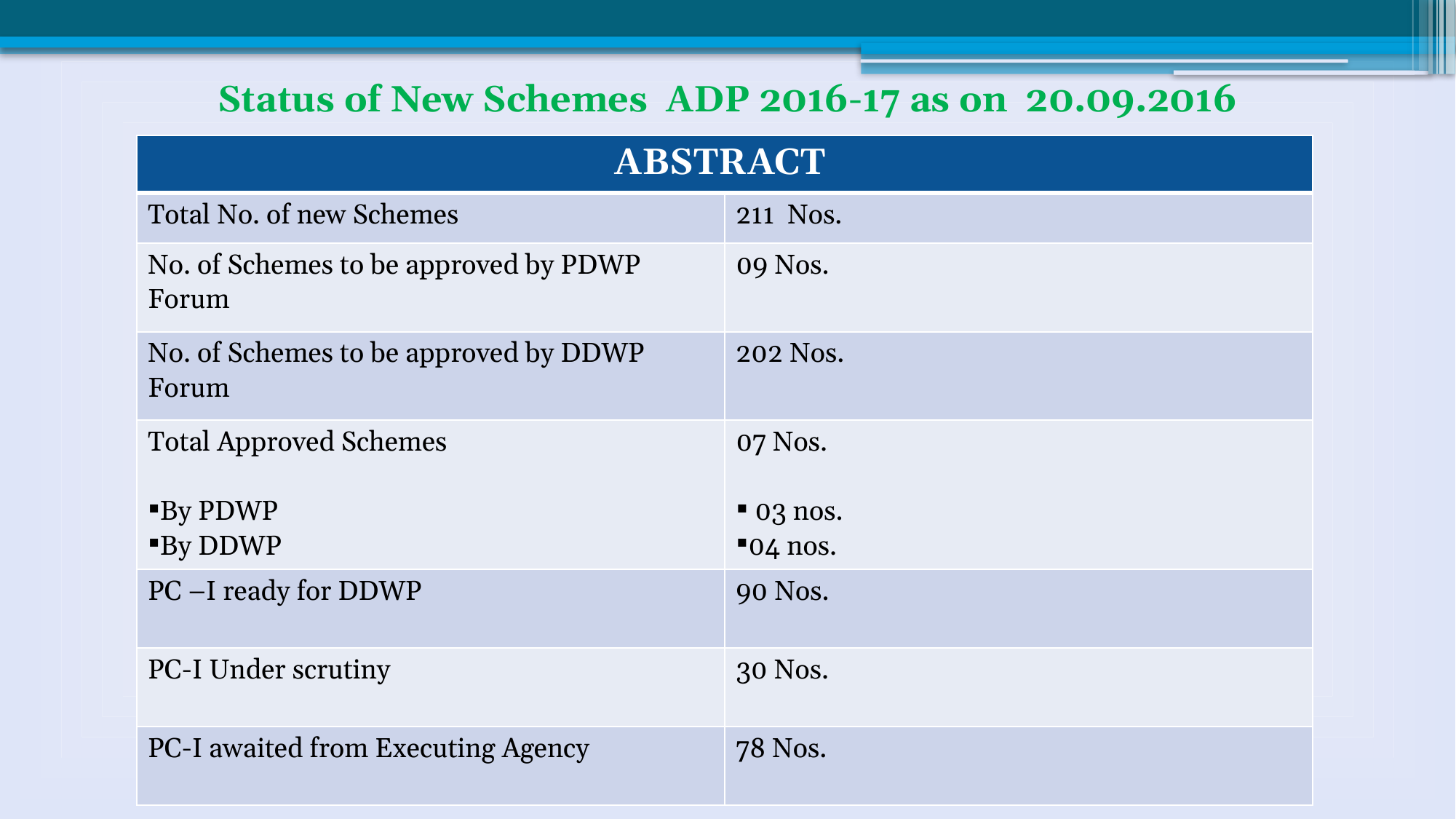

# Status of New Schemes  ADP 2016-17 as on  20.09.2016
| ABSTRACT |  |
| --- | --- |
| Total No. of new Schemes | 211 Nos. |
| No. of Schemes to be approved by PDWP Forum | 09 Nos. |
| No. of Schemes to be approved by DDWP Forum | 202 Nos. |
| Total Approved Schemes By PDWP By DDWP | 07 Nos. 03 nos. 04 nos. |
| PC –I ready for DDWP | 90 Nos. |
| PC-I Under scrutiny | 30 Nos. |
| PC-I awaited from Executing Agency | 78 Nos. |